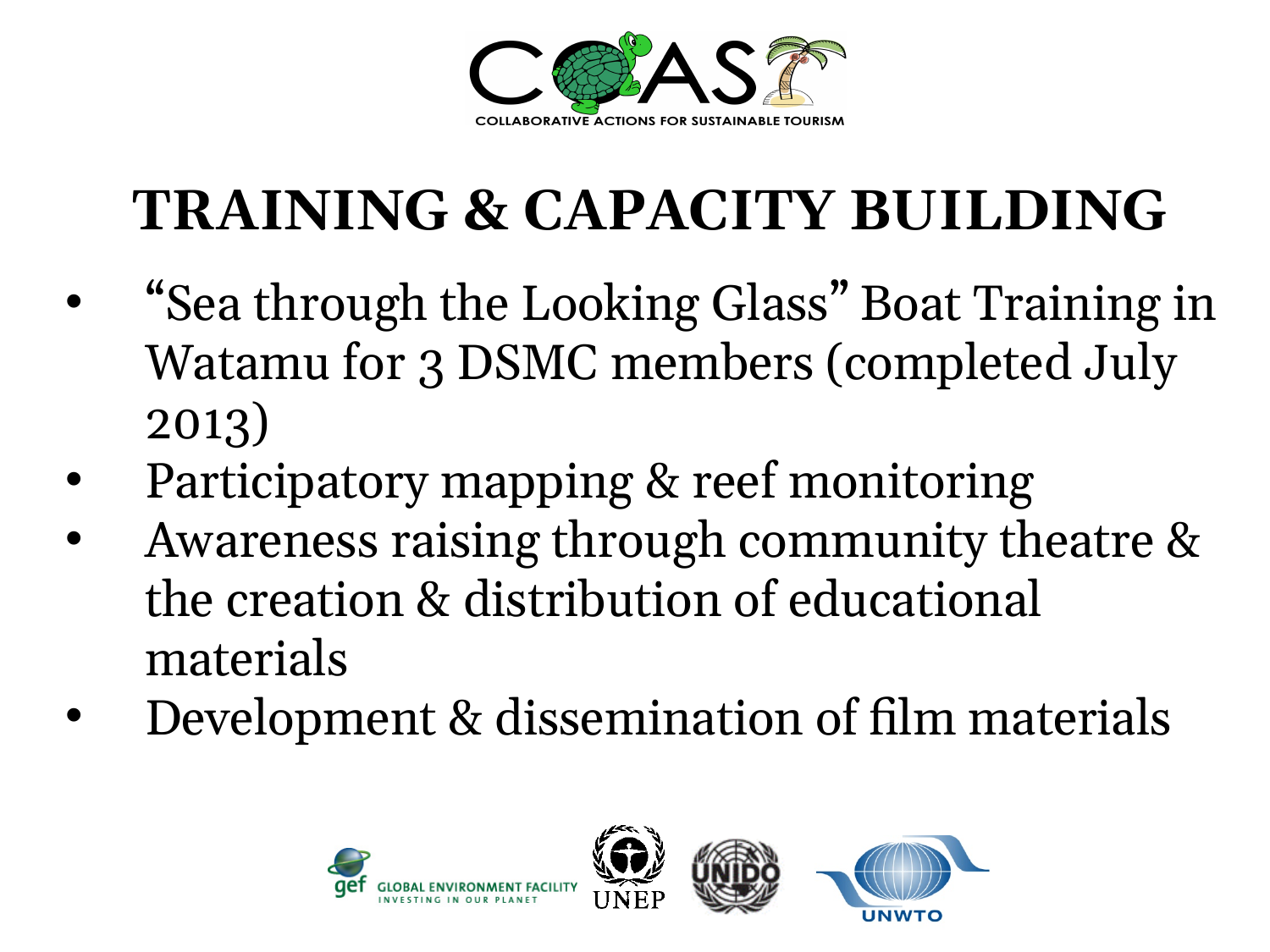

TRAINING & CAPACITY BUILDING

“Sea through the Looking Glass” Boat Training in Watamu for 3 DSMC members (completed July 2013)
Participatory mapping & reef monitoring
Awareness raising through community theatre & the creation & distribution of educational materials
Development & dissemination of film materials

#